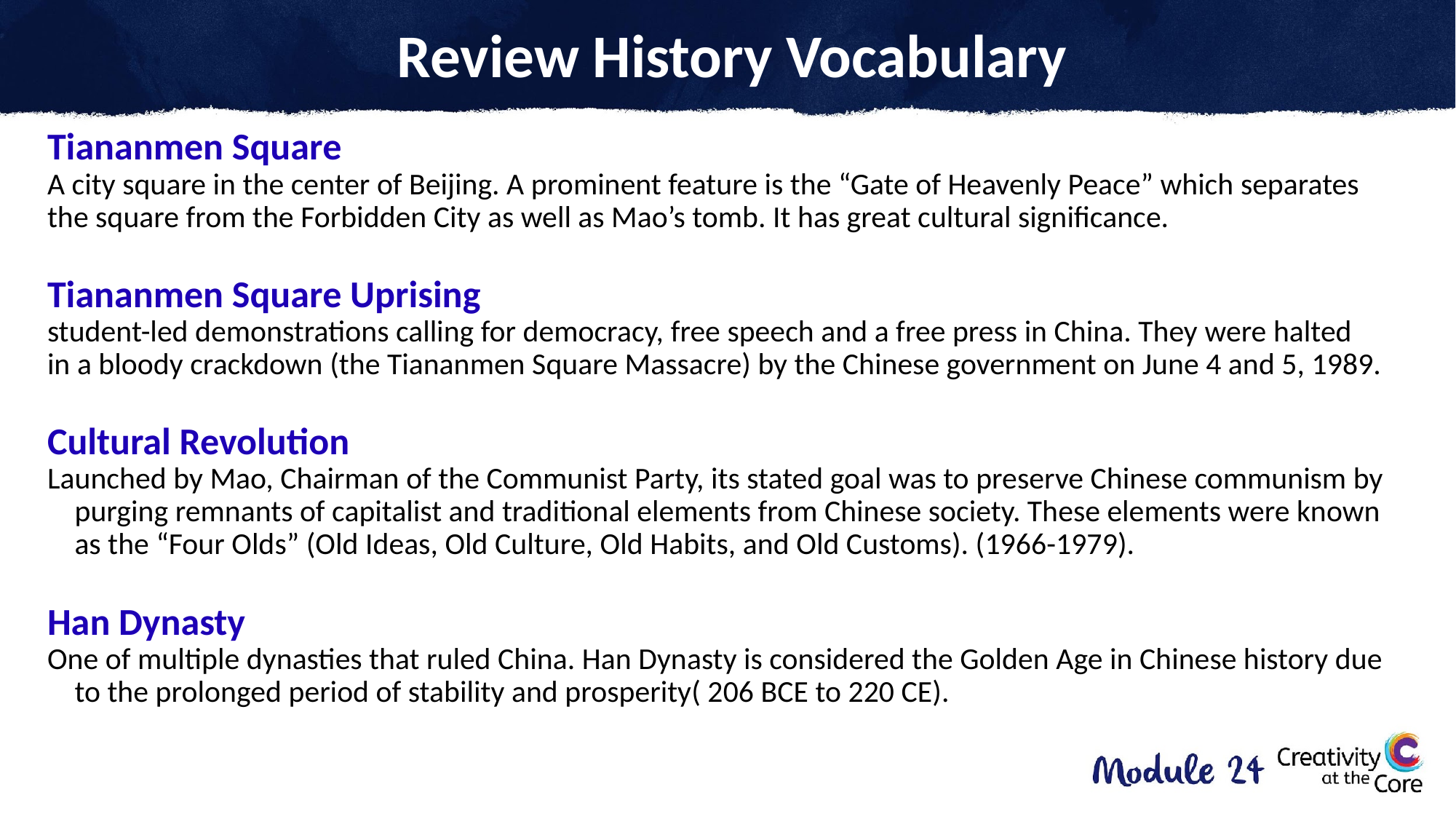

# Review History Vocabulary
Tiananmen Square
A city square in the center of Beijing. A prominent feature is the “Gate of Heavenly Peace” which separates
the square from the Forbidden City as well as Mao’s tomb. It has great cultural significance.

Tiananmen Square Uprising
student-led demonstrations calling for democracy, free speech and a free press in China. They were halted
in a bloody crackdown (the Tiananmen Square Massacre) by the Chinese government on June 4 and 5, 1989.

Cultural Revolution
Launched by Mao, Chairman of the Communist Party, its stated goal was to preserve Chinese communism by purging remnants of capitalist and traditional elements from Chinese society. These elements were known as the “Four Olds” (Old Ideas, Old Culture, Old Habits, and Old Customs). (1966-1979).

Han Dynasty
One of multiple dynasties that ruled China. Han Dynasty is considered the Golden Age in Chinese history due to the prolonged period of stability and prosperity( 206 BCE to 220 CE).